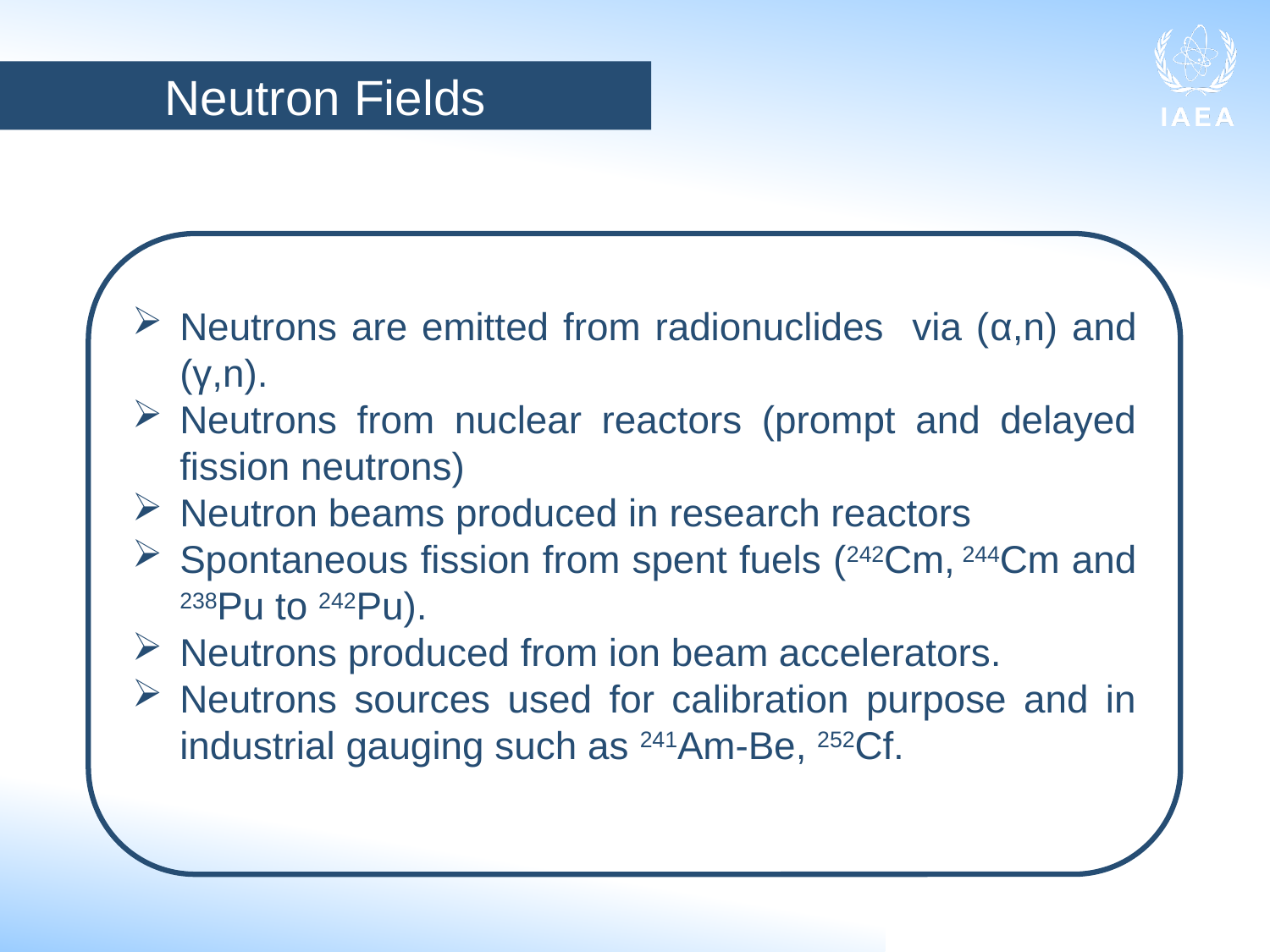

Neutron Fields
Neutrons are emitted from radionuclides  via (α,n) and (γ,n).
Neutrons from nuclear reactors (prompt and delayed fission neutrons)
Neutron beams produced in research reactors
Spontaneous fission from spent fuels (242Cm, 244Cm and 238Pu to 242Pu).
Neutrons produced from ion beam accelerators.
Neutrons sources used for calibration purpose and in industrial gauging such as 241Am-Be, 252Cf.